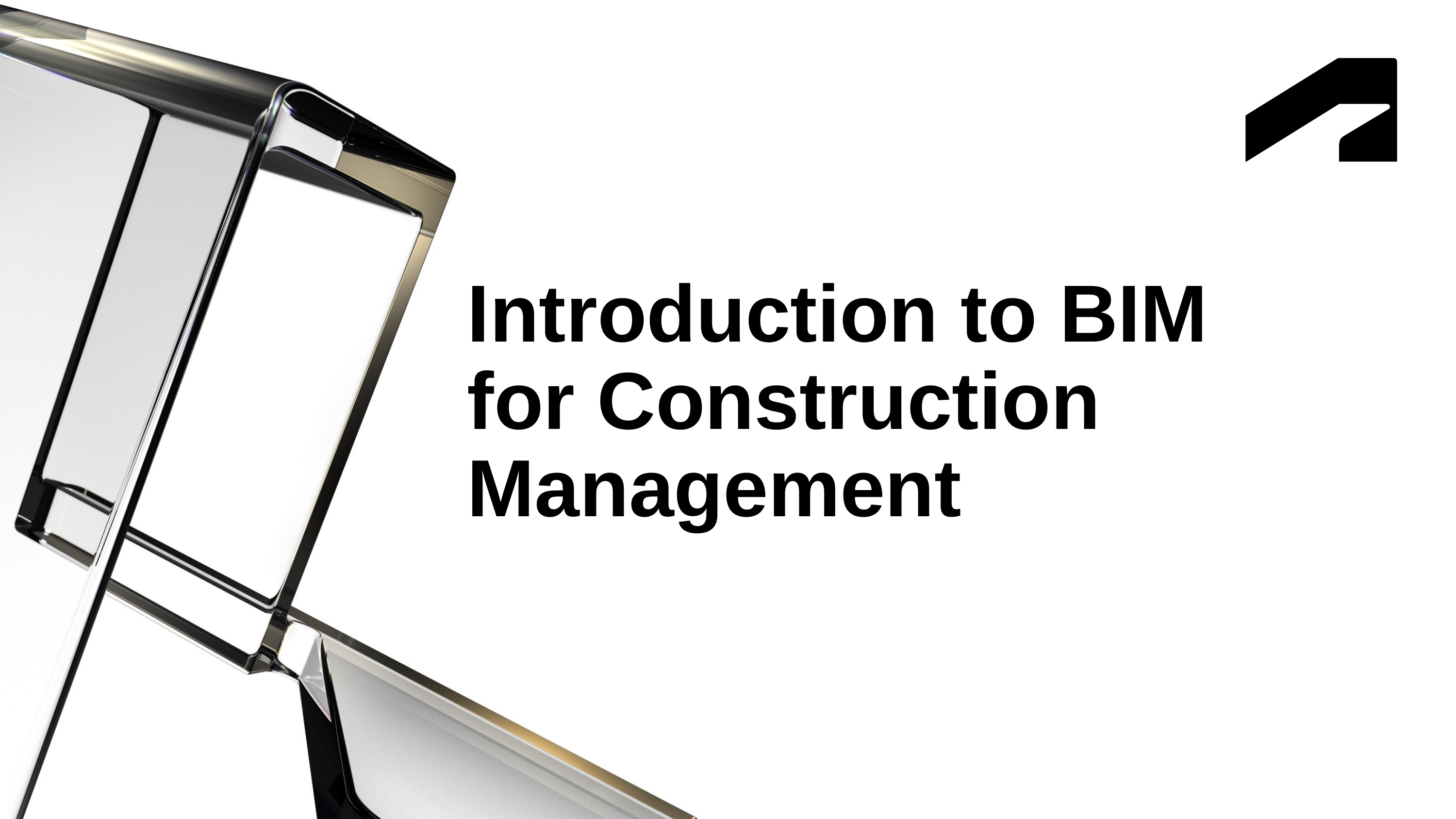

# Introduction to BIM for Construction Management